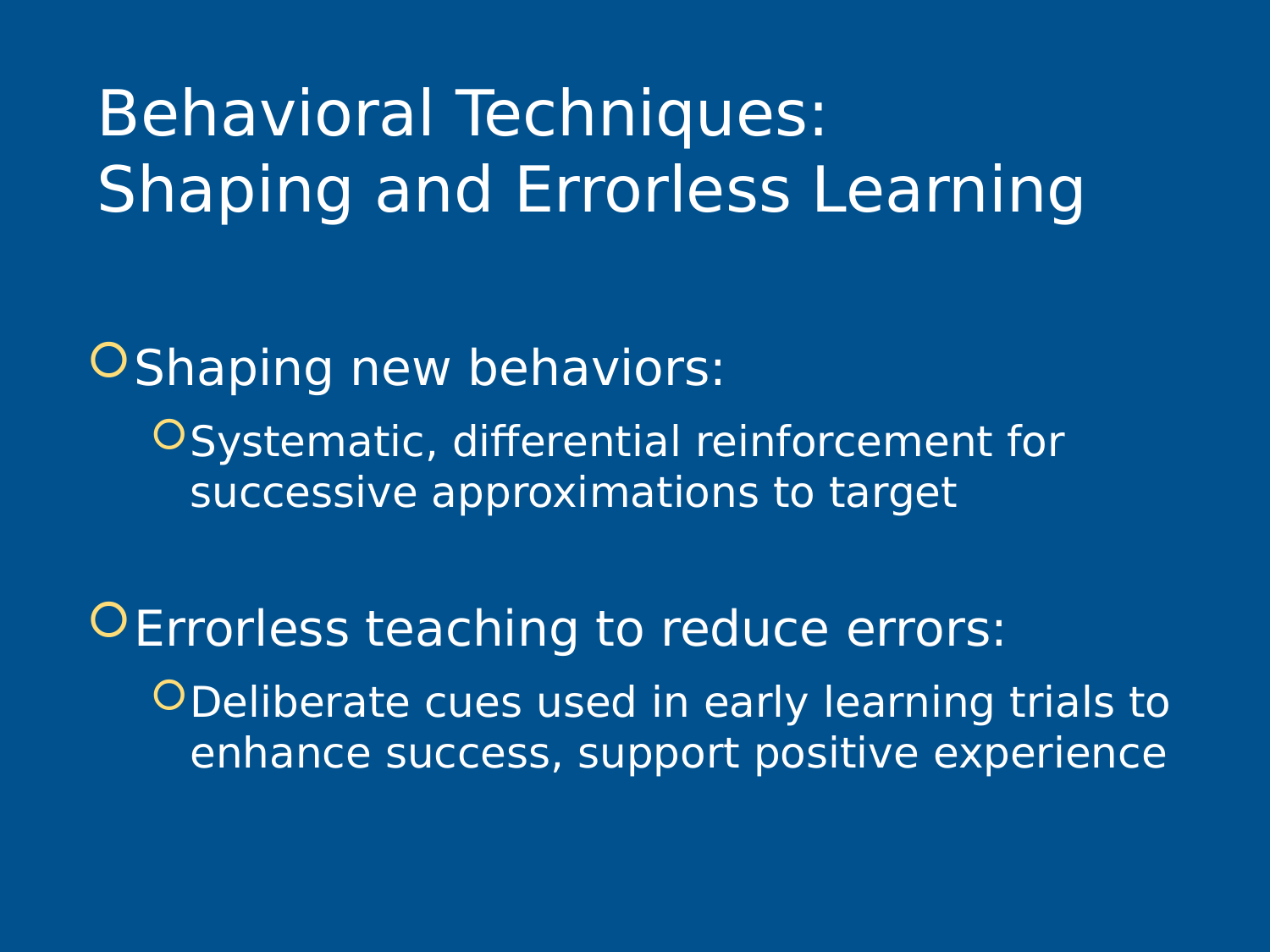

# Behavioral Techniques: Shaping and Errorless Learning
Shaping new behaviors:
Systematic, differential reinforcement for successive approximations to target

Errorless teaching to reduce errors:
Deliberate cues used in early learning trials to enhance success, support positive experience